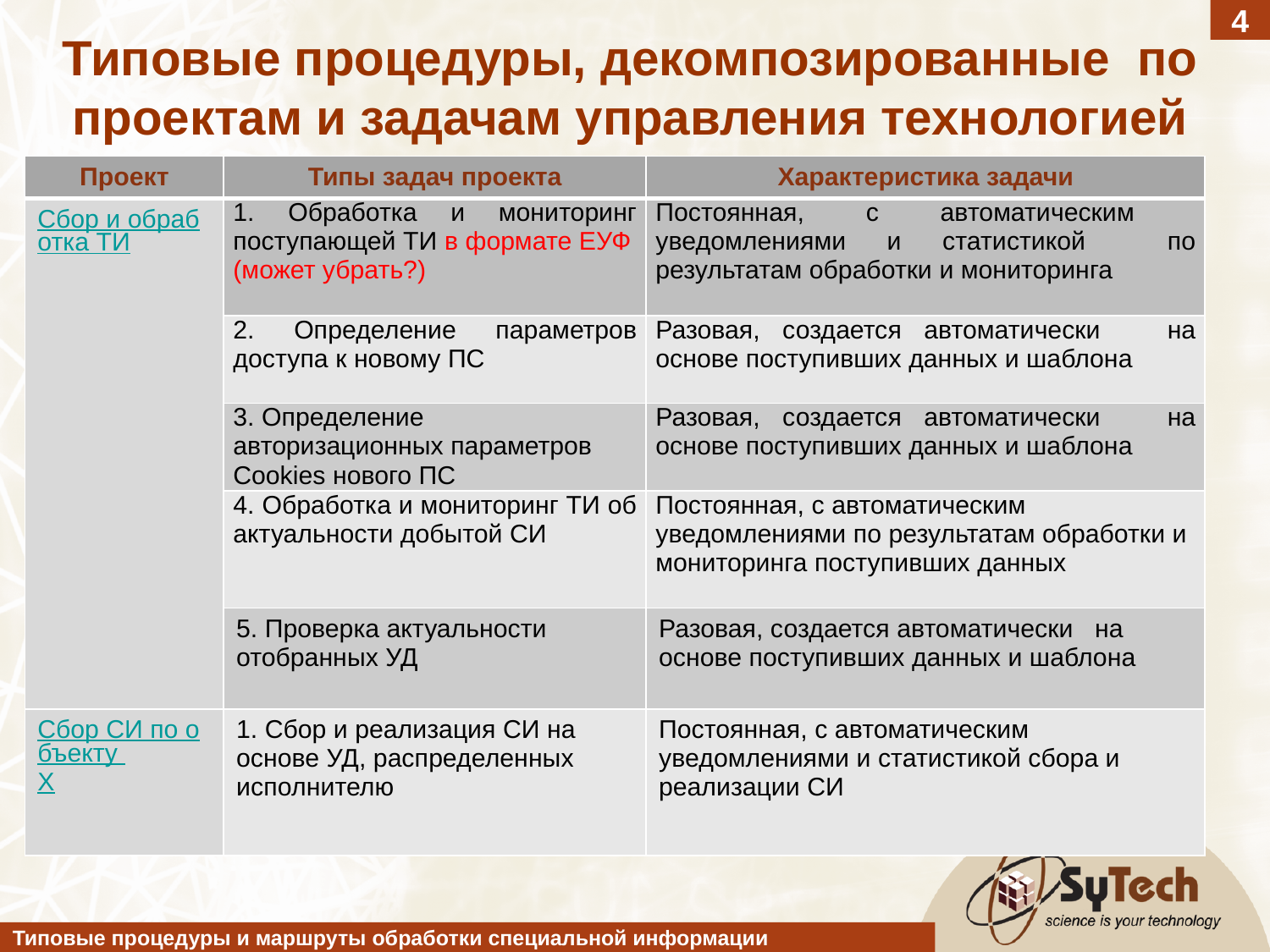

4
Типовые процедуры, декомпозированные  по проектам и задачам управления технологией
| Проект | Типы задач проекта | Характеристика задачи |
| --- | --- | --- |
| Сбор и обработка ТИ | 1. Обработка и мониторинг поступающей ТИ в формате ЕУФ (может убрать?) | Постоянная, с автоматическим уведомлениями и статистикой по результатам обработки и мониторинга |
|  | 2. Определение параметров доступа к новому ПС | Разовая, создается автоматически на основе поступивших данных и шаблона |
|  | 3. Определение авторизационных параметров Cookies нового ПС | Разовая, создается автоматически на основе поступивших данных и шаблона |
|  | 4. Обработка и мониторинг ТИ об актуальности добытой СИ | Постоянная, с автоматическим уведомлениями по результатам обработки и мониторинга поступивших данных |
|  | 5. Проверка актуальности отобранных УД | Разовая, создается автоматически на основе поступивших данных и шаблона |
| Сбор СИ по объекту X | 1. Сбор и реализация СИ на основе УД, распределенных исполнителю | Постоянная, с автоматическим уведомлениями и статистикой сбора и реализации СИ |
Типовые процедуры и маршруты обработки специальной информации